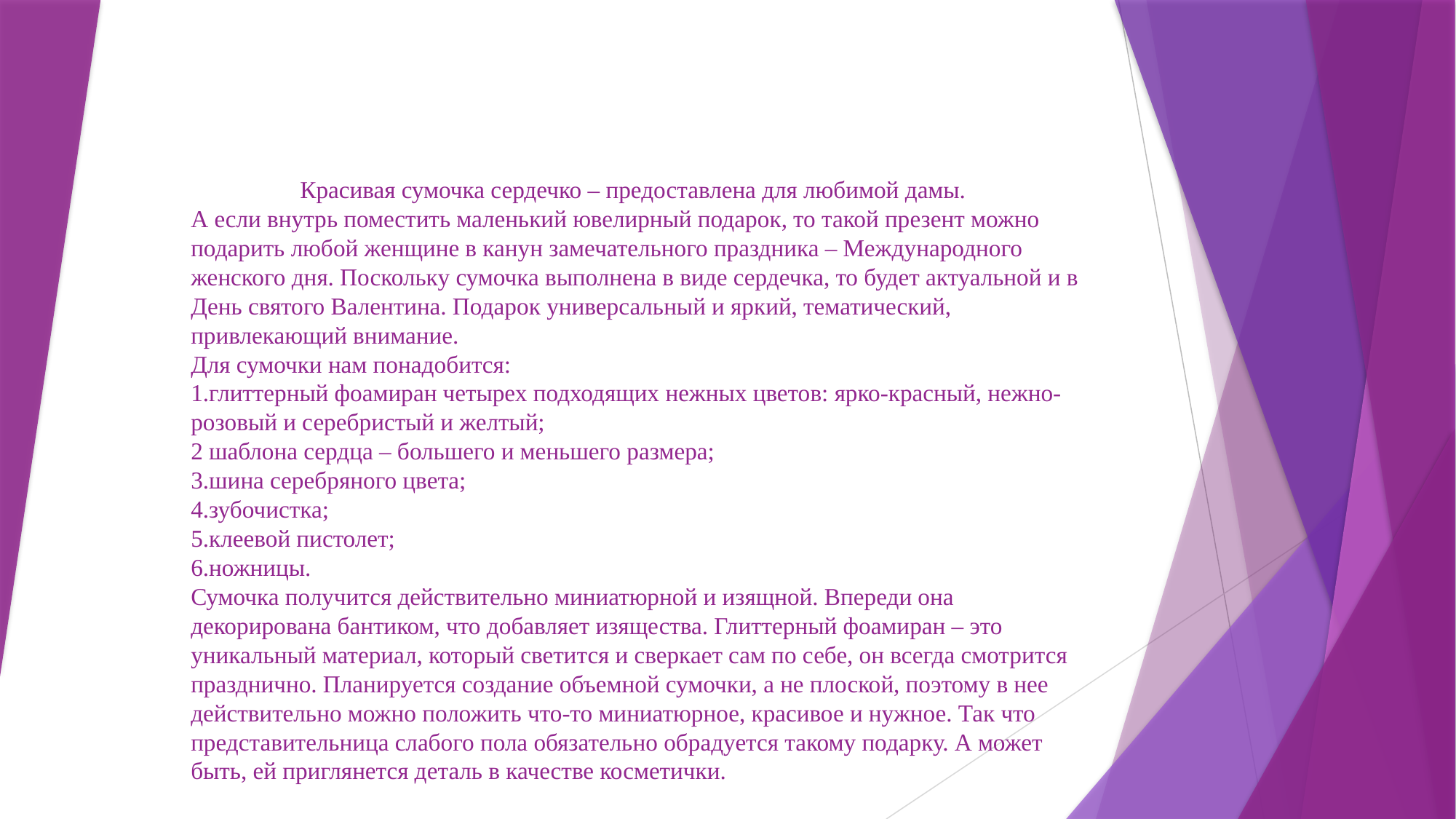

# Красивая сумочка сердечко – предоставлена для любимой дамы. А если внутрь поместить маленький ювелирный подарок, то такой презент можно подарить любой женщине в канун замечательного праздника – Международного женского дня. Поскольку сумочка выполнена в виде сердечка, то будет актуальной и в День святого Валентина. Подарок универсальный и яркий, тематический, привлекающий внимание. Для сумочки нам понадобится: 1.глиттерный фоамиран четырех подходящих нежных цветов: ярко-красный, нежно-розовый и серебристый и желтый; 2 шаблона сердца – большего и меньшего размера; 3.шина серебряного цвета; 4.зубочистка; 5.клеевой пистолет; 6.ножницы. Сумочка получится действительно миниатюрной и изящной. Впереди она декорирована бантиком, что добавляет изящества. Глиттерный фоамиран – это уникальный материал, который светится и сверкает сам по себе, он всегда смотрится празднично. Планируется создание объемной сумочки, а не плоской, поэтому в нее действительно можно положить что-то миниатюрное, красивое и нужное. Так что представительница слабого пола обязательно обрадуется такому подарку. А может быть, ей приглянется деталь в качестве косметички.